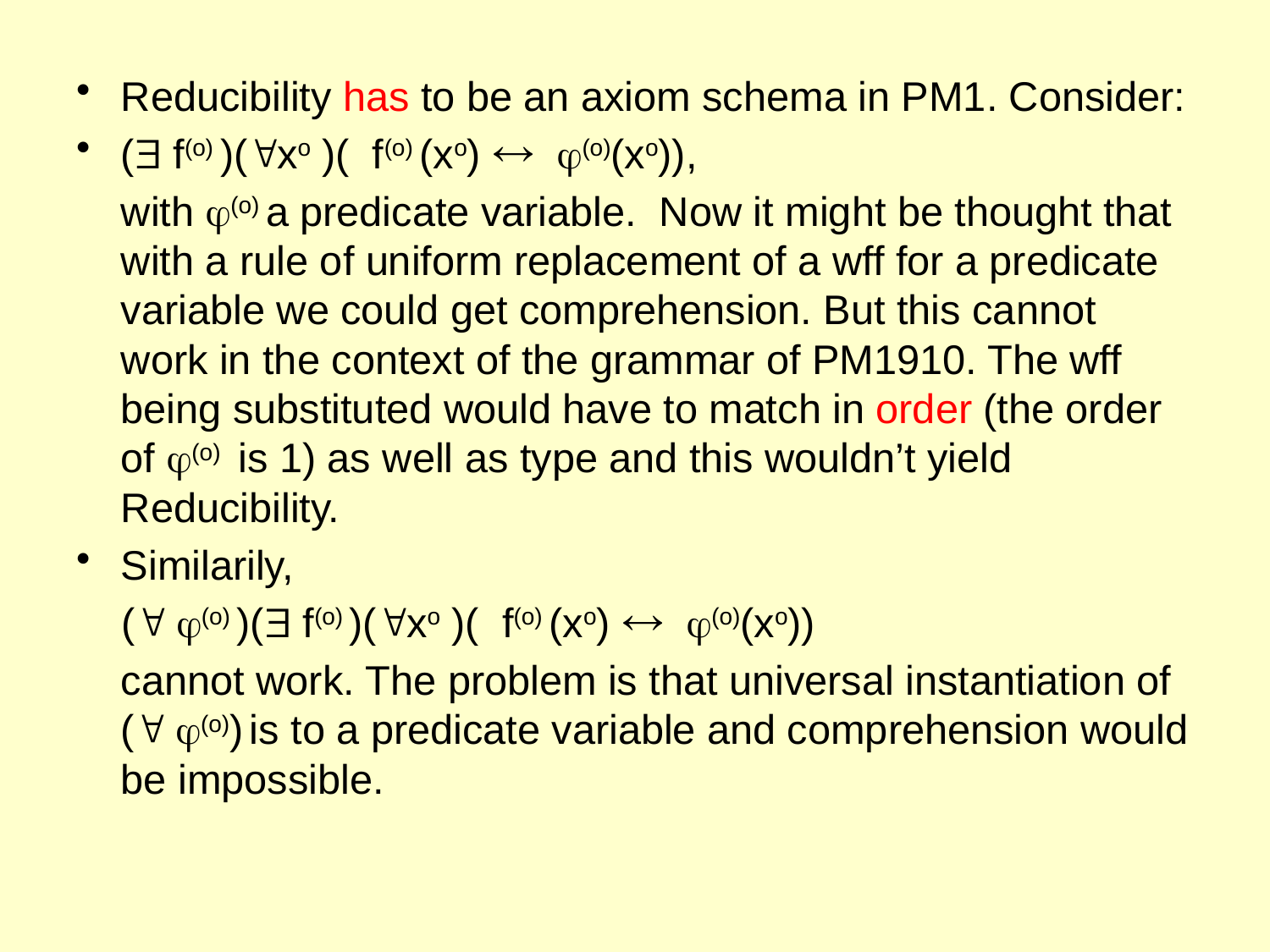

Reducibility has to be an axiom schema in PM1. Consider:
(∃ f(o) )(∀xo )(  f(o) (xo) ↔  ϕ(o)(xo)),
	with ϕ(o) a predicate variable.  Now it might be thought that with a rule of uniform replacement of a wff for a predicate variable we could get comprehension. But this cannot work in the context of the grammar of PM1910. The wff being substituted would have to match in order (the order of ϕ(o)  is 1) as well as type and this wouldn’t yield Reducibility.
Similarily,
    (∀ ϕ(o) )(∃ f(o) )(∀xo )(  f(o) (xo) ↔  ϕ(o)(xo))
 	cannot work. The problem is that universal instantiation of (∀ ϕ(o)) is to a predicate variable and comprehension would be impossible.